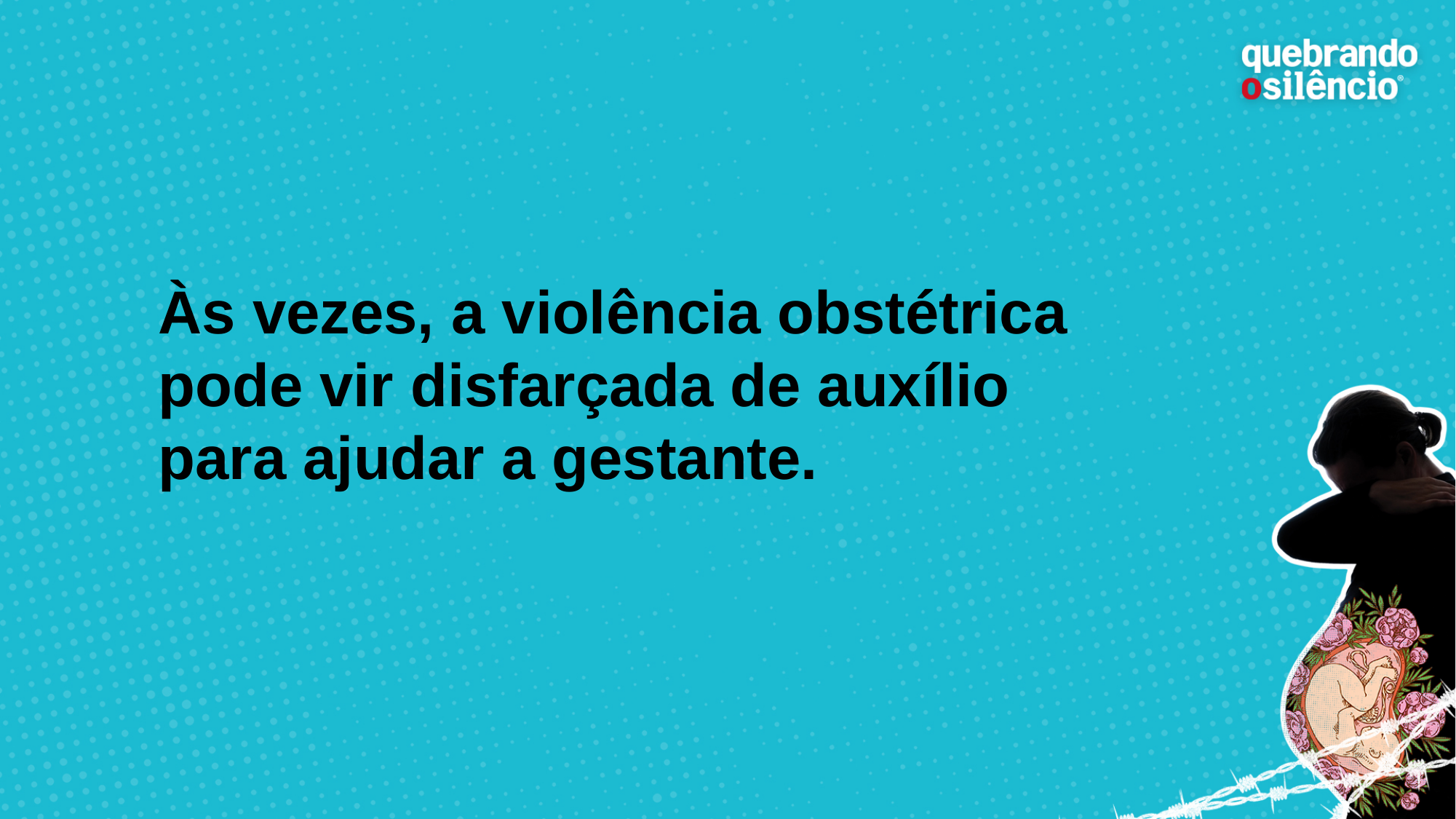

# Às vezes, a violência obstétrica pode vir disfarçada de auxílio para ajudar a gestante.